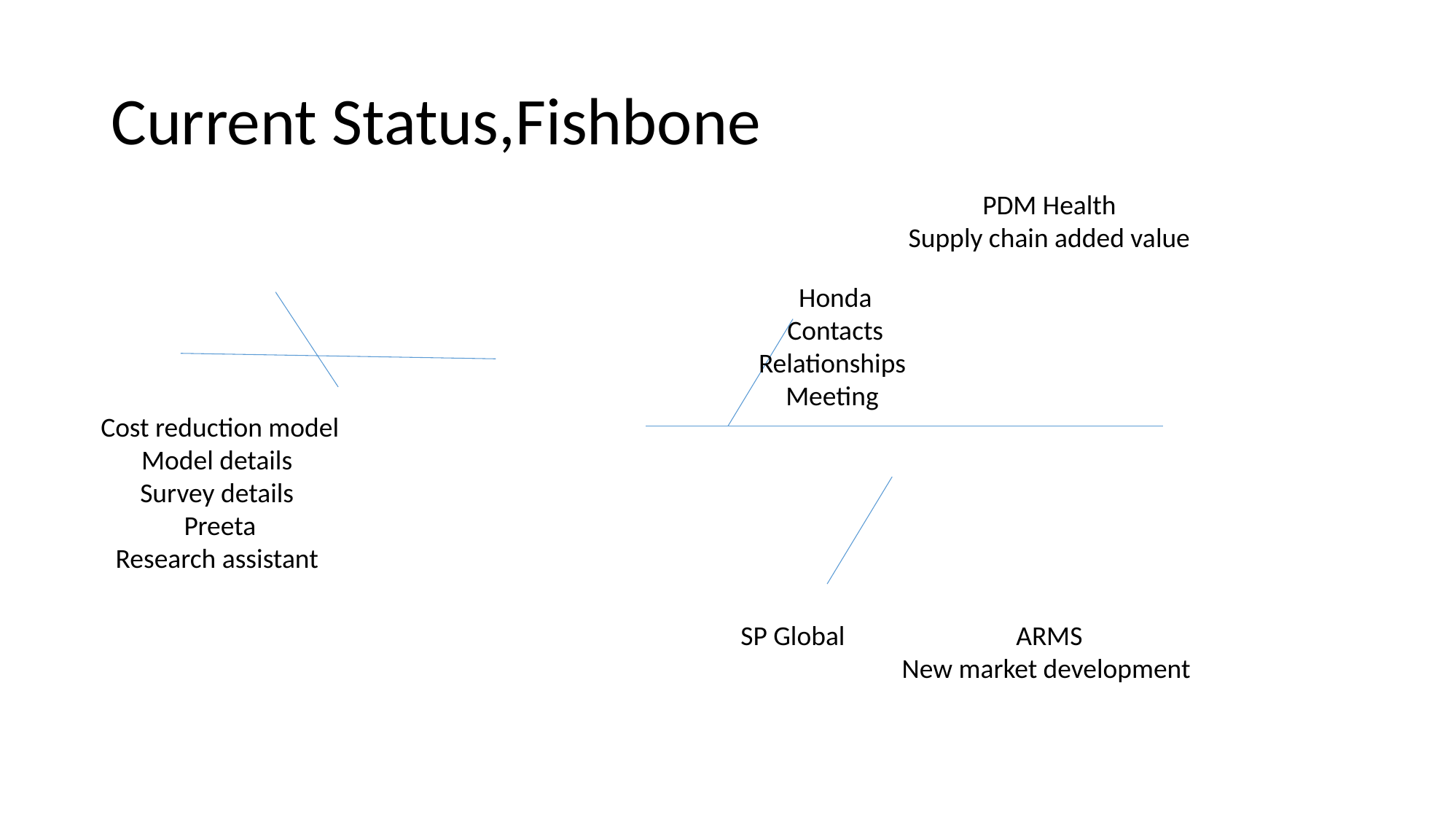

# Current Status,Fishbone
PDM Health
Supply chain added value
Honda
Contacts
Relationships
Meeting
Cost reduction model
Model details
Survey details
Preeta
Research assistant
SP Global
ARMS
New market development